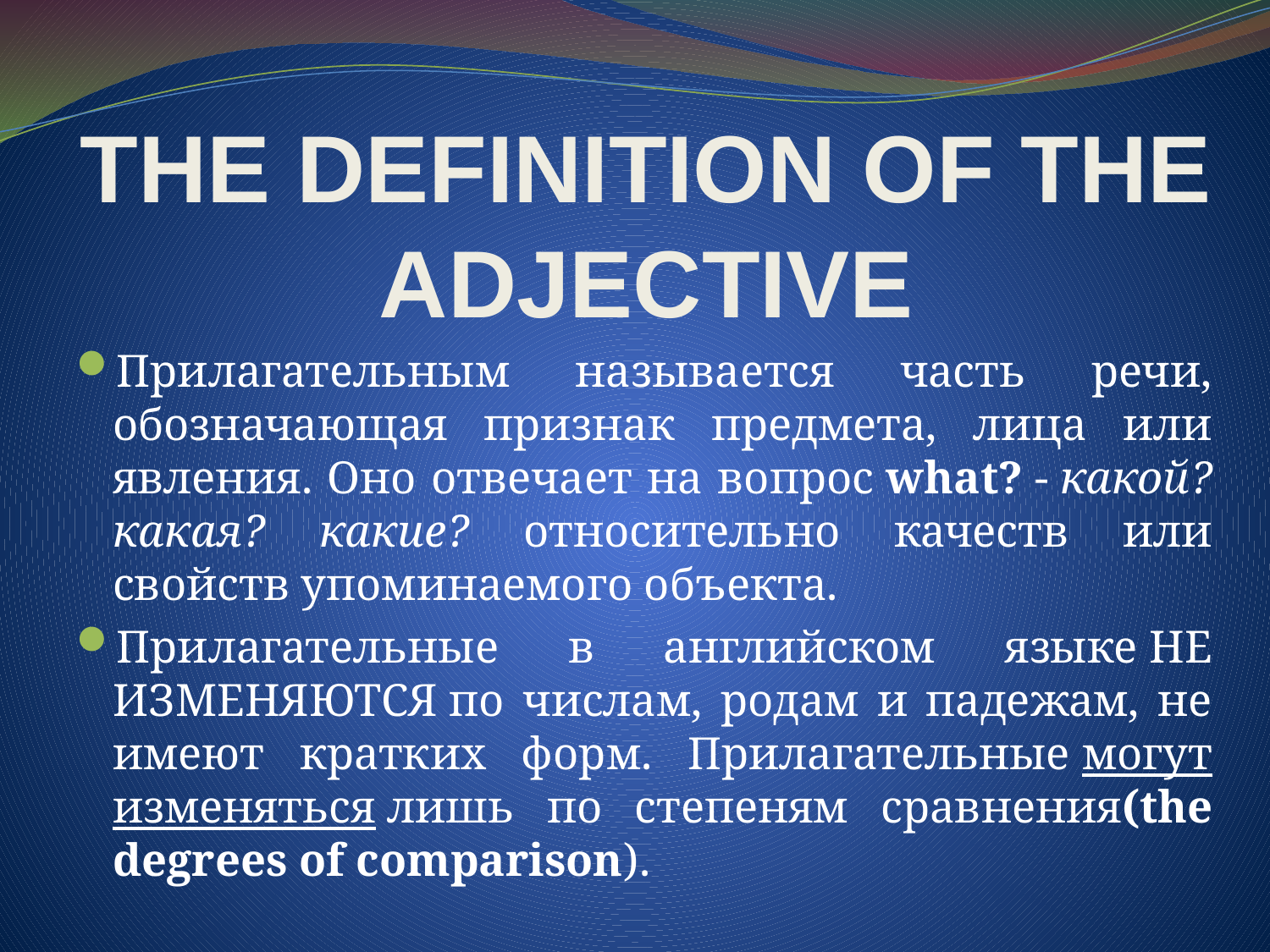

# THE DEFINITION OF THE ADJECTIVE
Прилагательным называется часть речи, обозначающая признак предмета, лица или явления. Оно отвечает на вопрос what? - какой? какая? какие? относительно качеств или свойств упоминаемого объекта.
Прилагательные в английском языке не изменяются по числам, родам и падежам, не имеют кратких форм. Прилагательные могут изменяться лишь по степеням сравнения(the degrees of comparison).